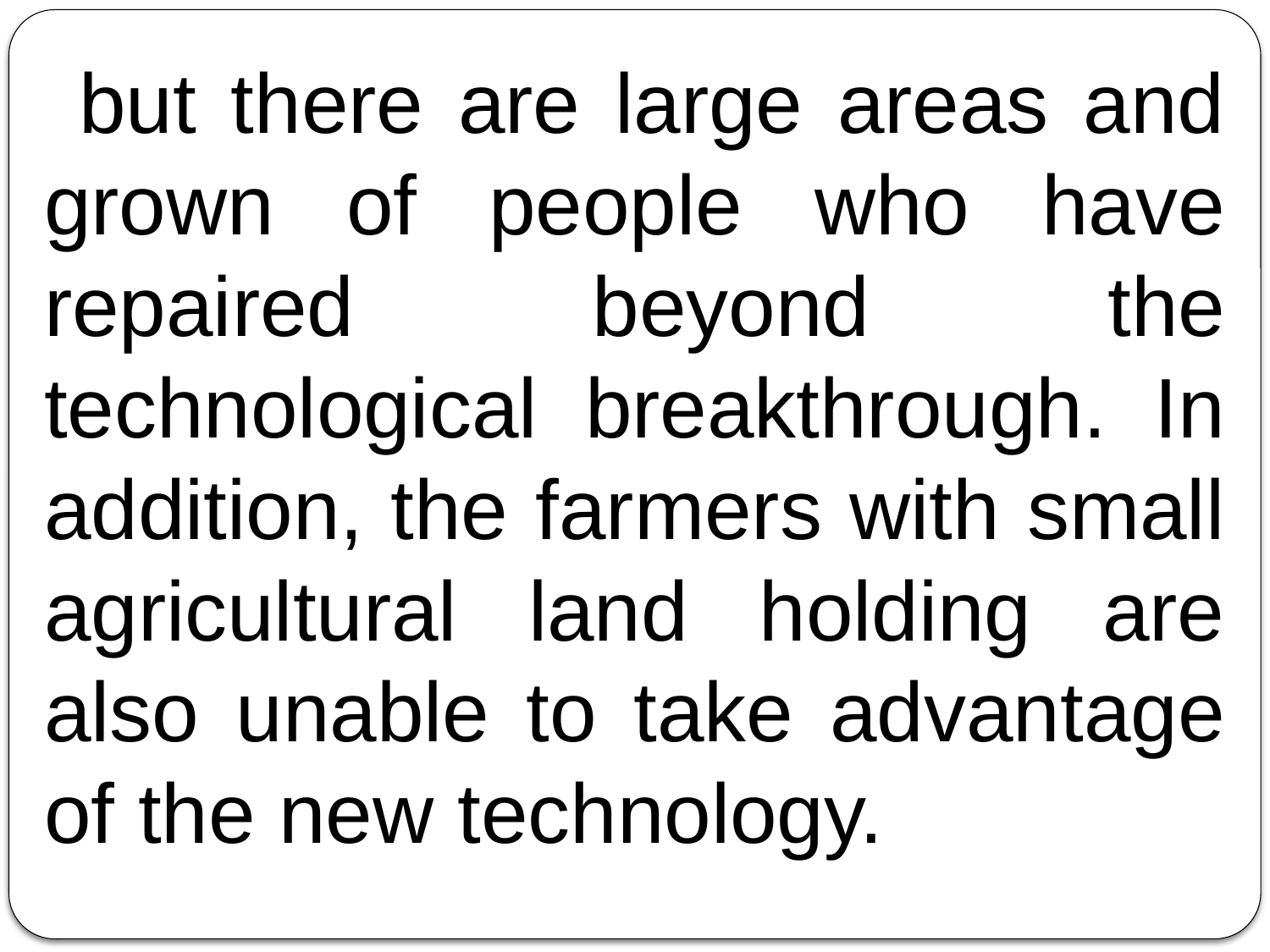

but there are large areas and grown of people who have repaired beyond the technological breakthrough. In addition, the farmers with small agricultural land holding are also unable to take advantage of the new technology.